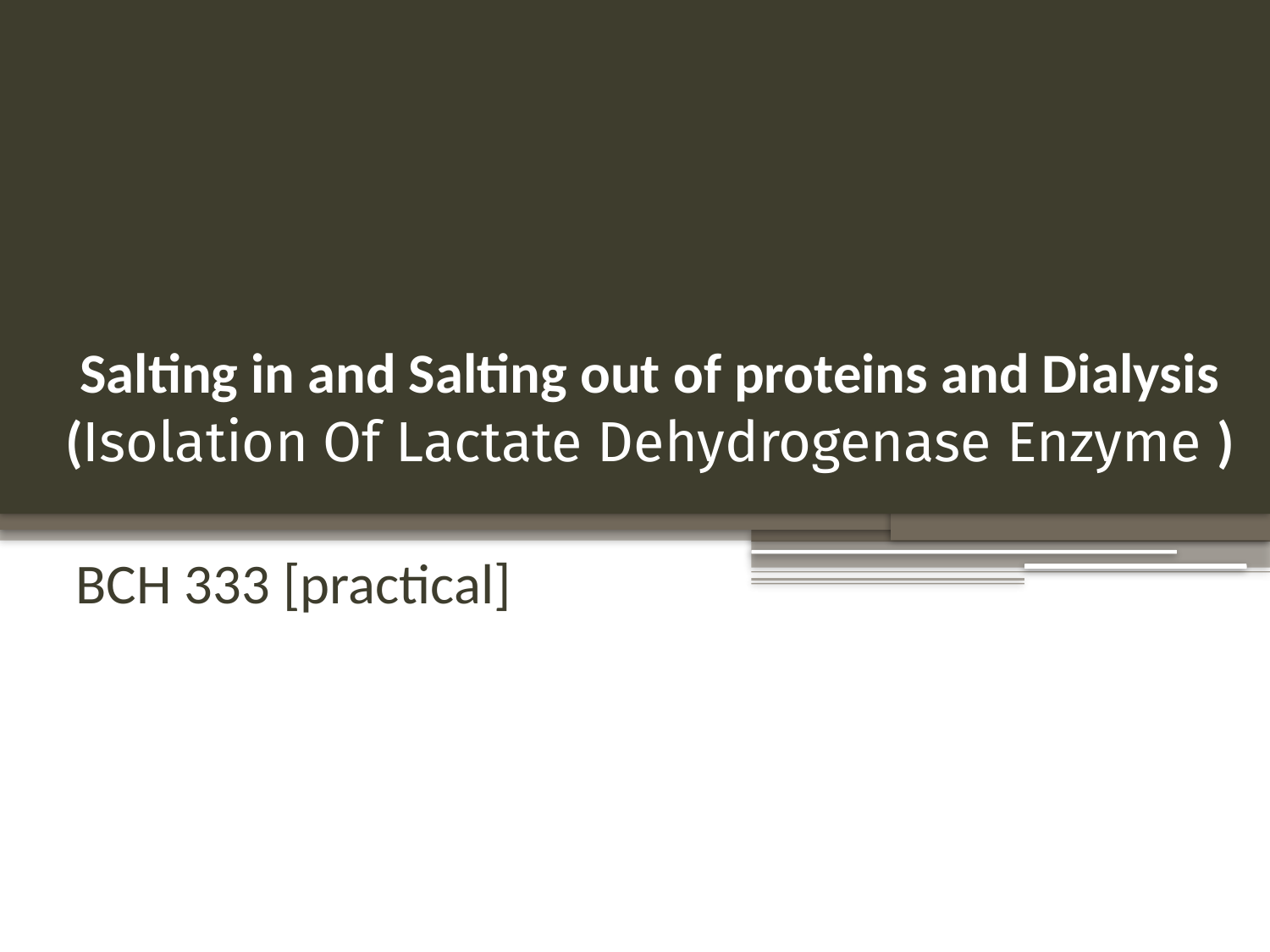

# Salting in and Salting out of proteins and Dialysis (Isolation Of Lactate Dehydrogenase Enzyme )
BCH 333 [practical]